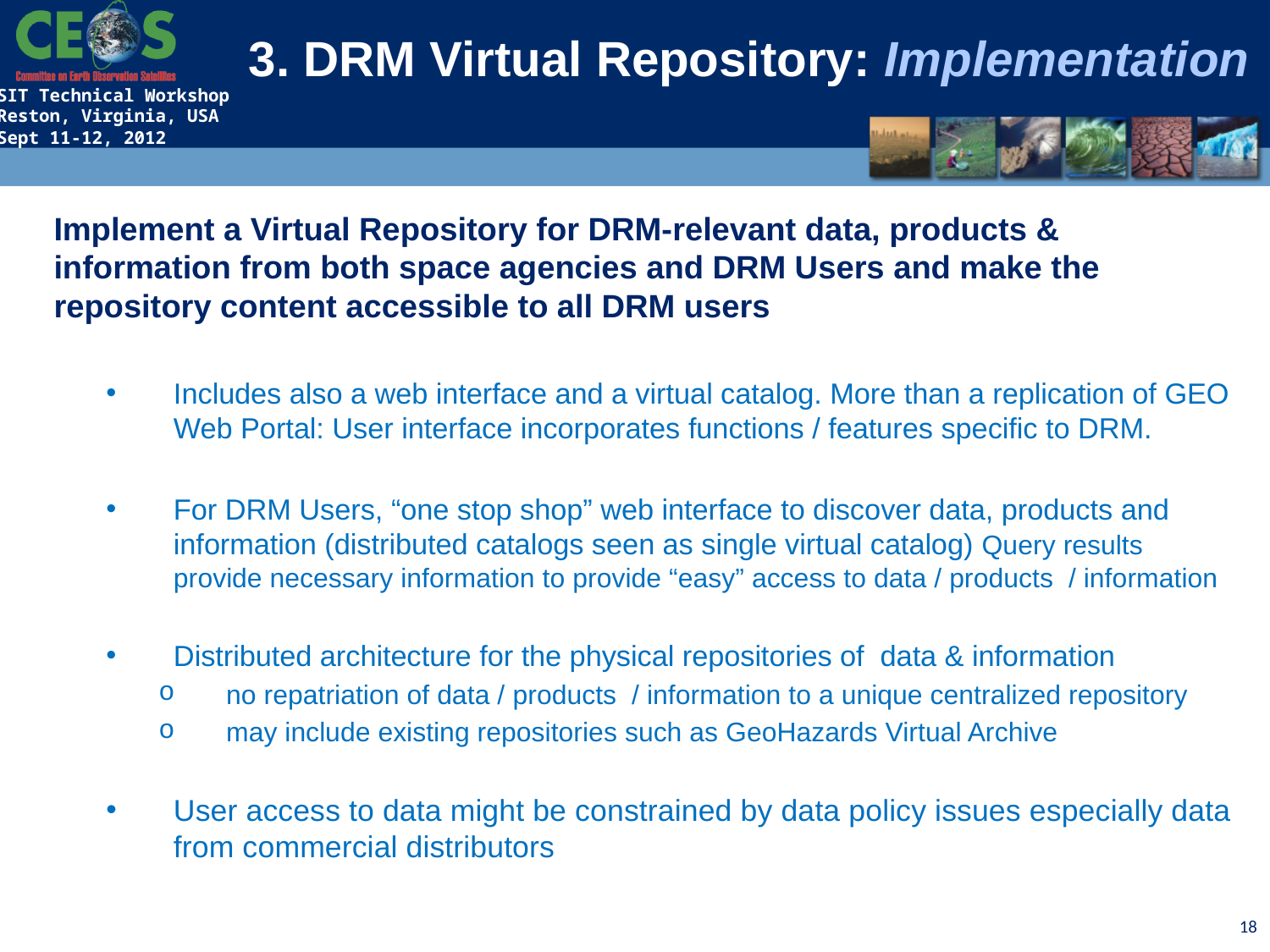

3. DRM Virtual Repository: Implementation
Implement a Virtual Repository for DRM-relevant data, products & information from both space agencies and DRM Users and make the repository content accessible to all DRM users

Includes also a web interface and a virtual catalog. More than a replication of GEO Web Portal: User interface incorporates functions / features specific to DRM.

For DRM Users, “one stop shop” web interface to discover data, products and information (distributed catalogs seen as single virtual catalog) Query results provide necessary information to provide “easy” access to data / products  / information

Distributed architecture for the physical repositories of  data & information
no repatriation of data / products  / information to a unique centralized repository
may include existing repositories such as GeoHazards Virtual Archive

User access to data might be constrained by data policy issues especially data from commercial distributors

18